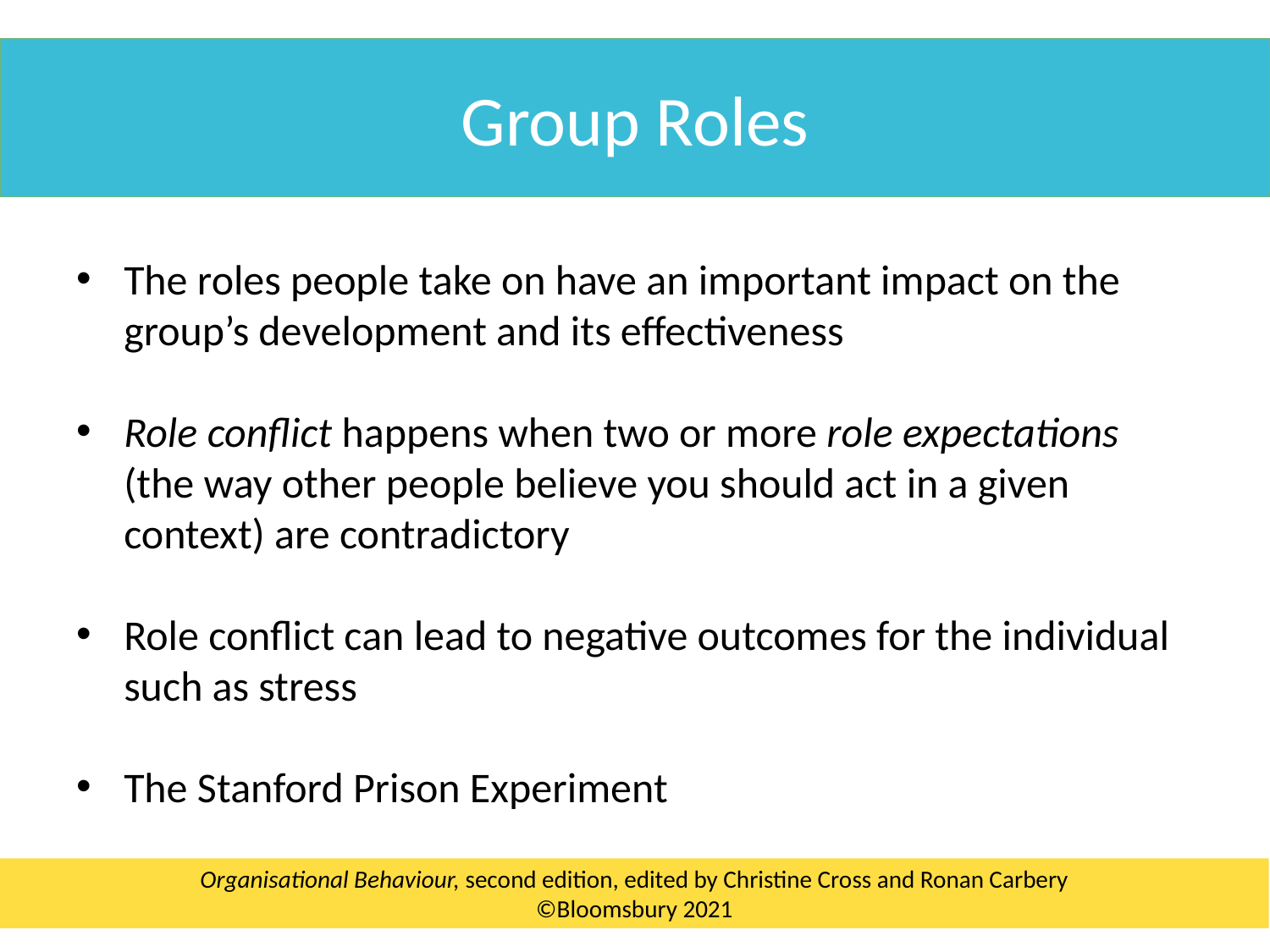

Group Roles
The roles people take on have an important impact on the group’s development and its effectiveness

Role conflict happens when two or more role expectations (the way other people believe you should act in a given context) are contradictory

Role conflict can lead to negative outcomes for the individual such as stress

The Stanford Prison Experiment